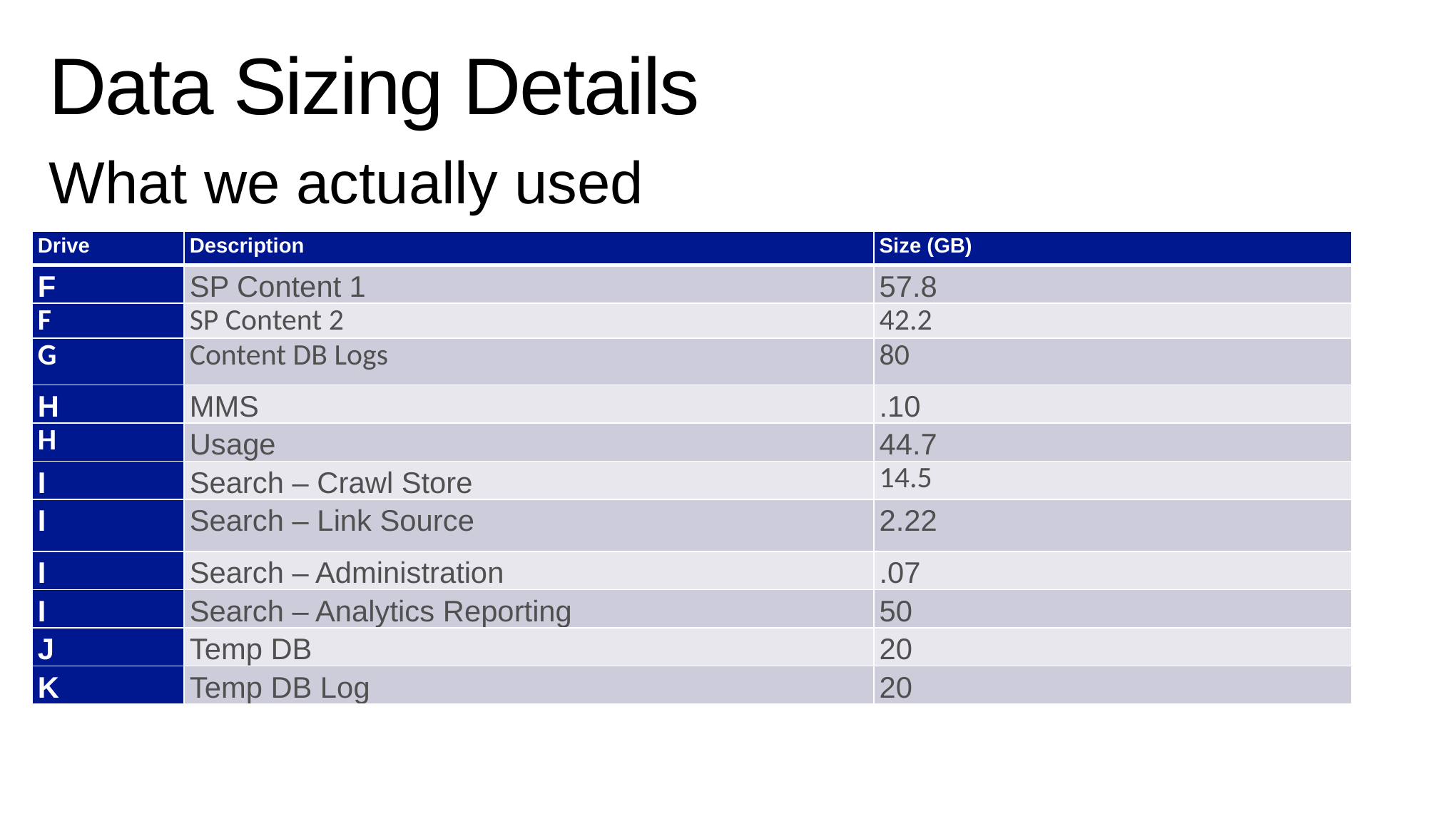

# Data Sizing Details
What we actually used

| Drive | Description | Size (GB) |
| --- | --- | --- |
| F | SP Content 1 | 57.8 |
| F | SP Content 2 | 42.2 |
| G | Content DB Logs | 80 |
| H | MMS | .10 |
| H | Usage | 44.7 |
| I | Search – Crawl Store | 14.5 |
| I | Search – Link Source | 2.22 |
| I | Search – Administration | .07 |
| I | Search – Analytics Reporting | 50 |
| J | Temp DB | 20 |
| K | Temp DB Log | 20 |